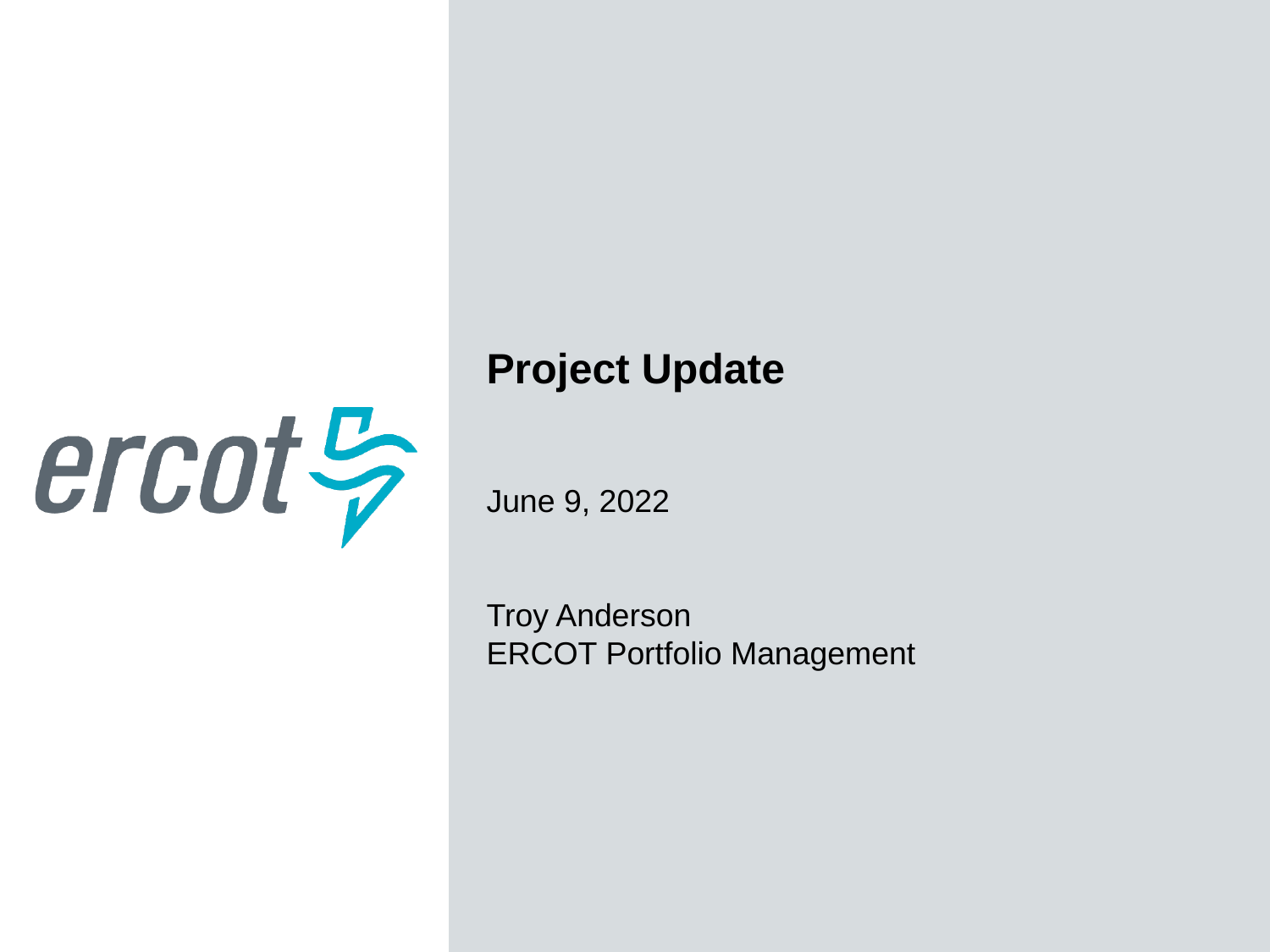

Project Update

June 9, 2022

Troy Anderson
ERCOT Portfolio Management